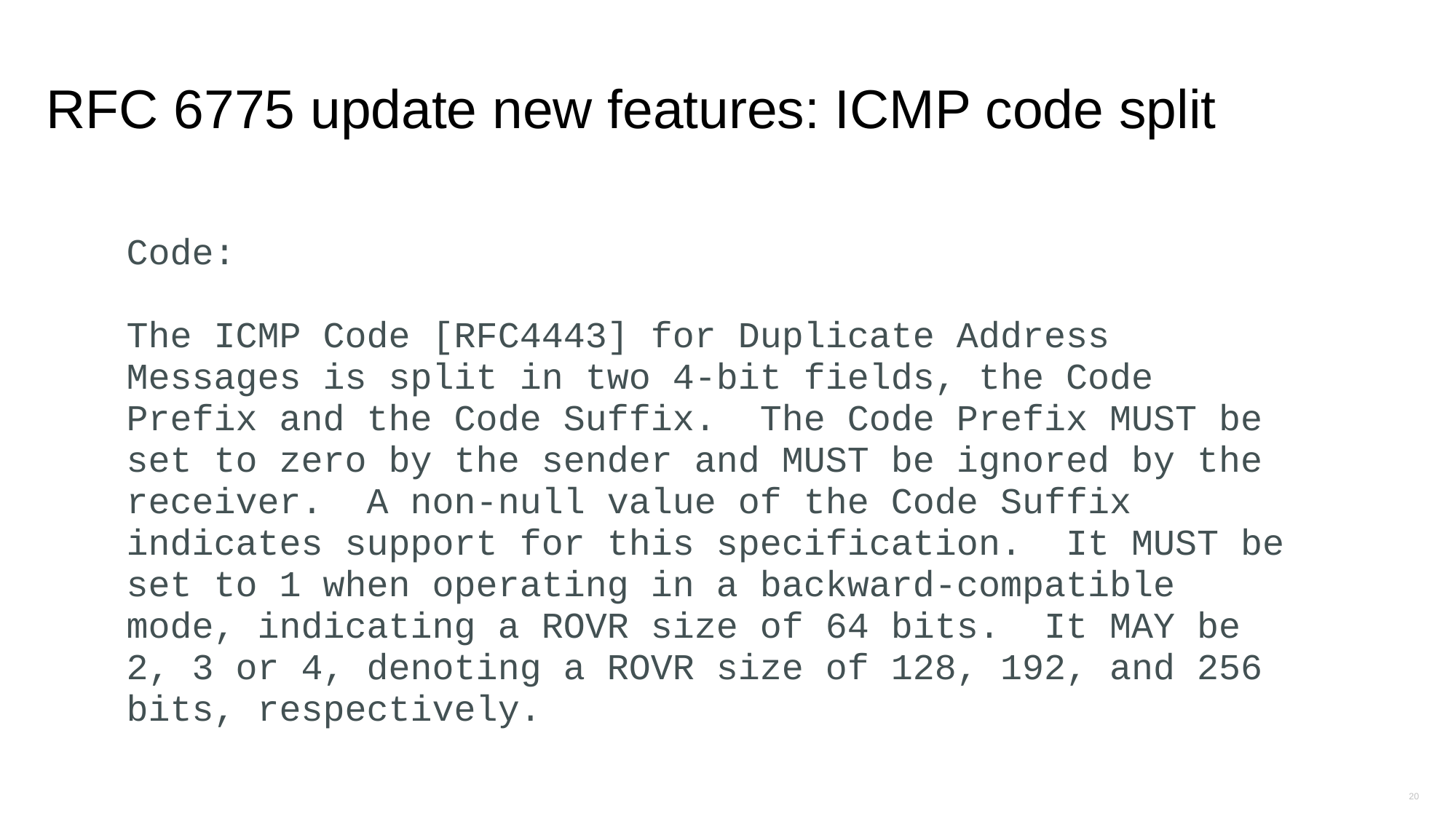

# RFC 6775 update new features: ICMP code split
                   Code:

                   The ICMP Code [RFC4443] for Duplicate Address
                   Messages is split in two 4-bit fields, the Code
                   Prefix and the Code Suffix.  The Code Prefix MUST be
                   set to zero by the sender and MUST be ignored by the
                   receiver.  A non-null value of the Code Suffix
                   indicates support for this specification.  It MUST be
                   set to 1 when operating in a backward-compatible
                   mode, indicating a ROVR size of 64 bits.  It MAY be
                   2, 3 or 4, denoting a ROVR size of 128, 192, and 256
                   bits, respectively.